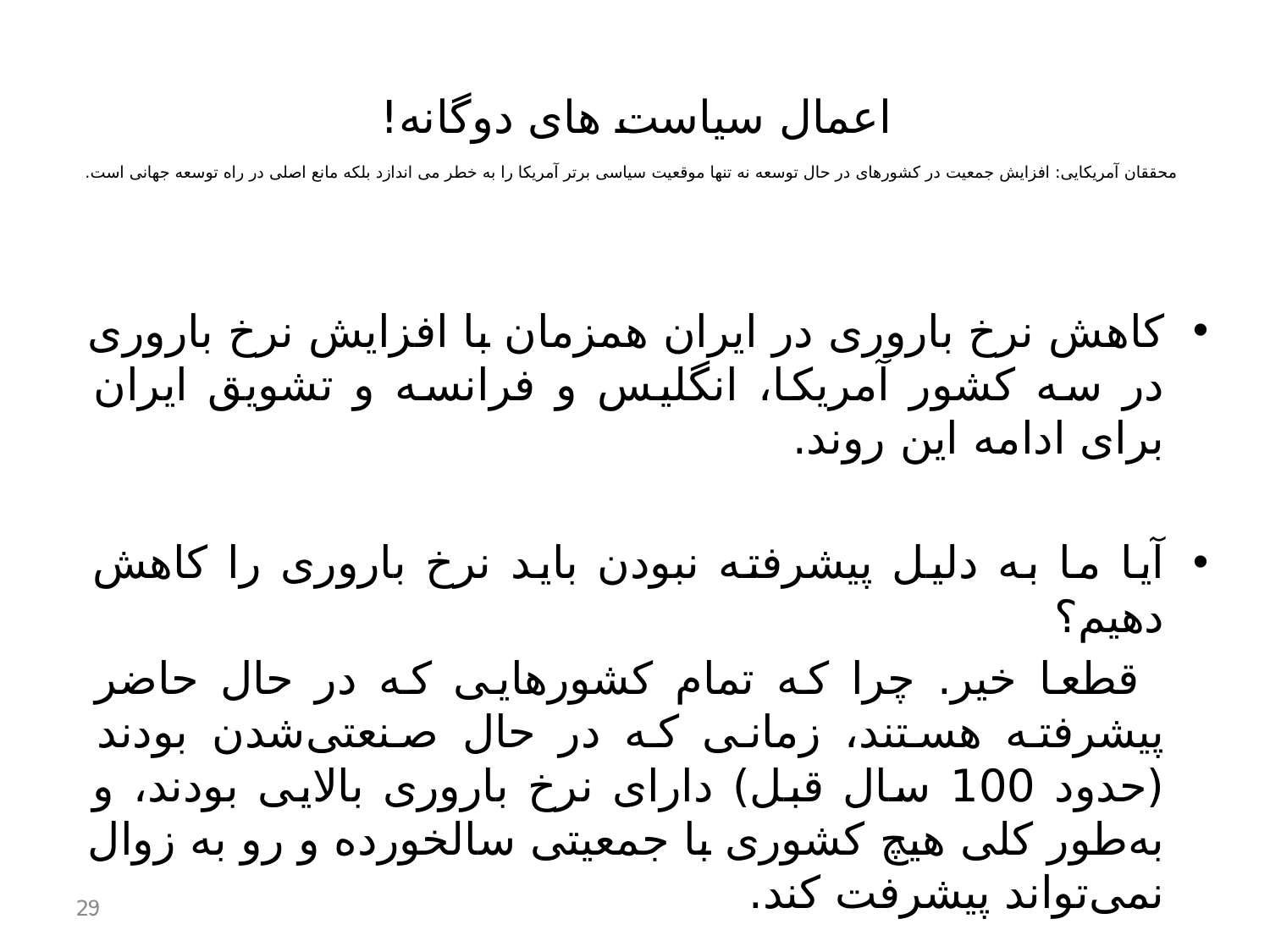

# اعمال سیاست های دوگانه! محققان آمریکایی: افزایش جمعیت در کشورهای در حال توسعه نه تنها موقعیت سیاسی برتر آمریکا را به خطر می اندازد بلکه مانع اصلی در راه توسعه جهانی است.
کاهش نرخ باروری در ایران همزمان با افزایش نرخ باروری در سه کشور آمریکا، انگلیس و فرانسه و تشویق ایران برای ادامه این روند.

آیا ما به دلیل پیشرفته نبودن باید نرخ باروری را کاهش دهیم؟
   قطعا خیر. چرا که تمام کشورهایی که در حال حاضر پیشرفته هستند، زمانی که در حال صنعتی‌شدن بودند (حدود 100 سال قبل) دارای نرخ باروری بالایی بودند، و به‌طور کلی هیچ کشوری با جمعیتی سالخورده و رو به زوال نمی‌تواند پیشرفت کند.
29